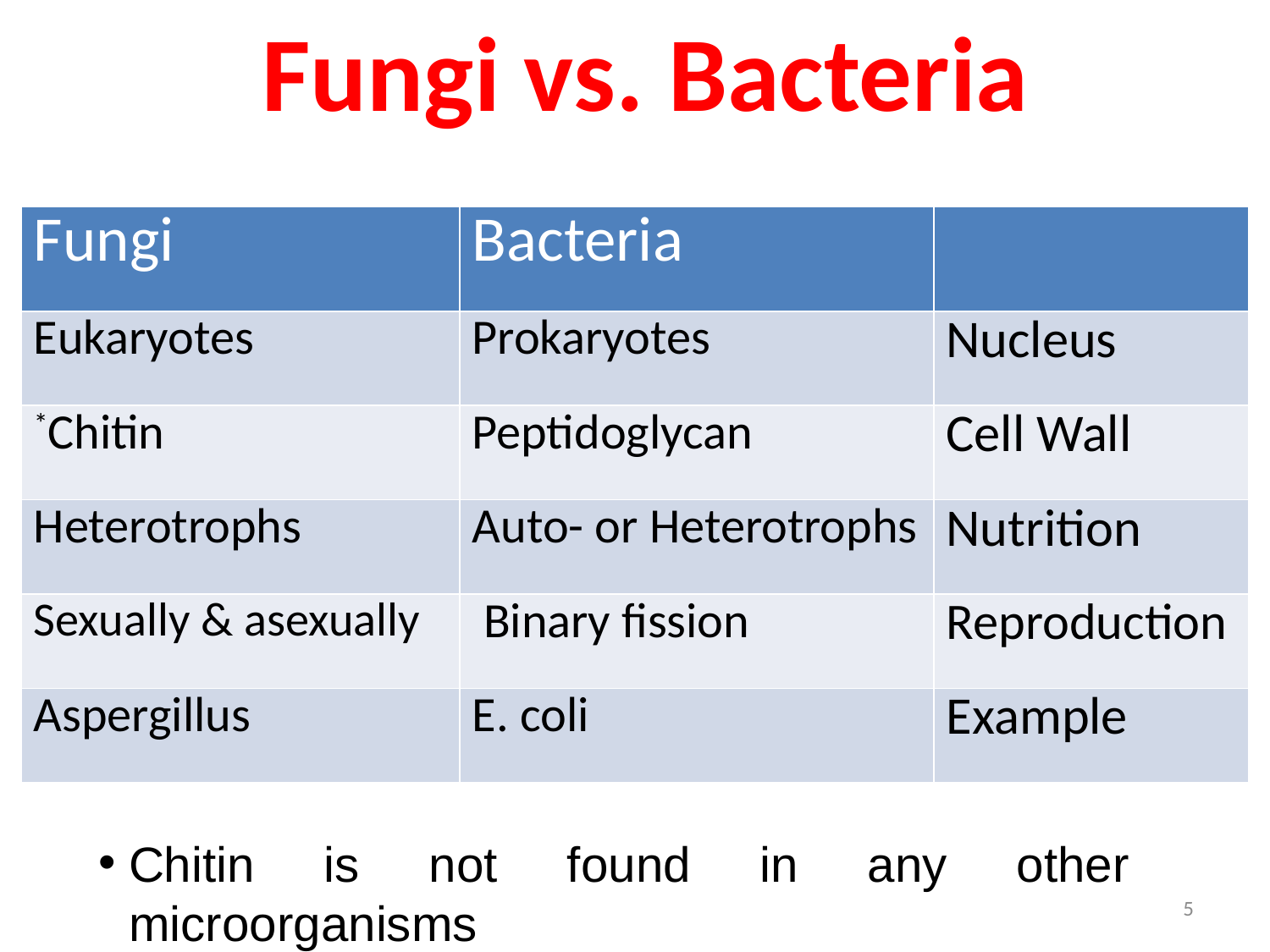

# Fungi vs. Bacteria
| Fungi | Bacteria |  |
| --- | --- | --- |
| Eukaryotes | Prokaryotes | Nucleus |
| \*Chitin | Peptidoglycan | Cell Wall |
| Heterotrophs | Auto- or Heterotrophs | Nutrition |
| Sexually & asexually | Binary fission | Reproduction |
| Aspergillus | E. coli | Example |
Chitin is not found in any other microorganisms

5